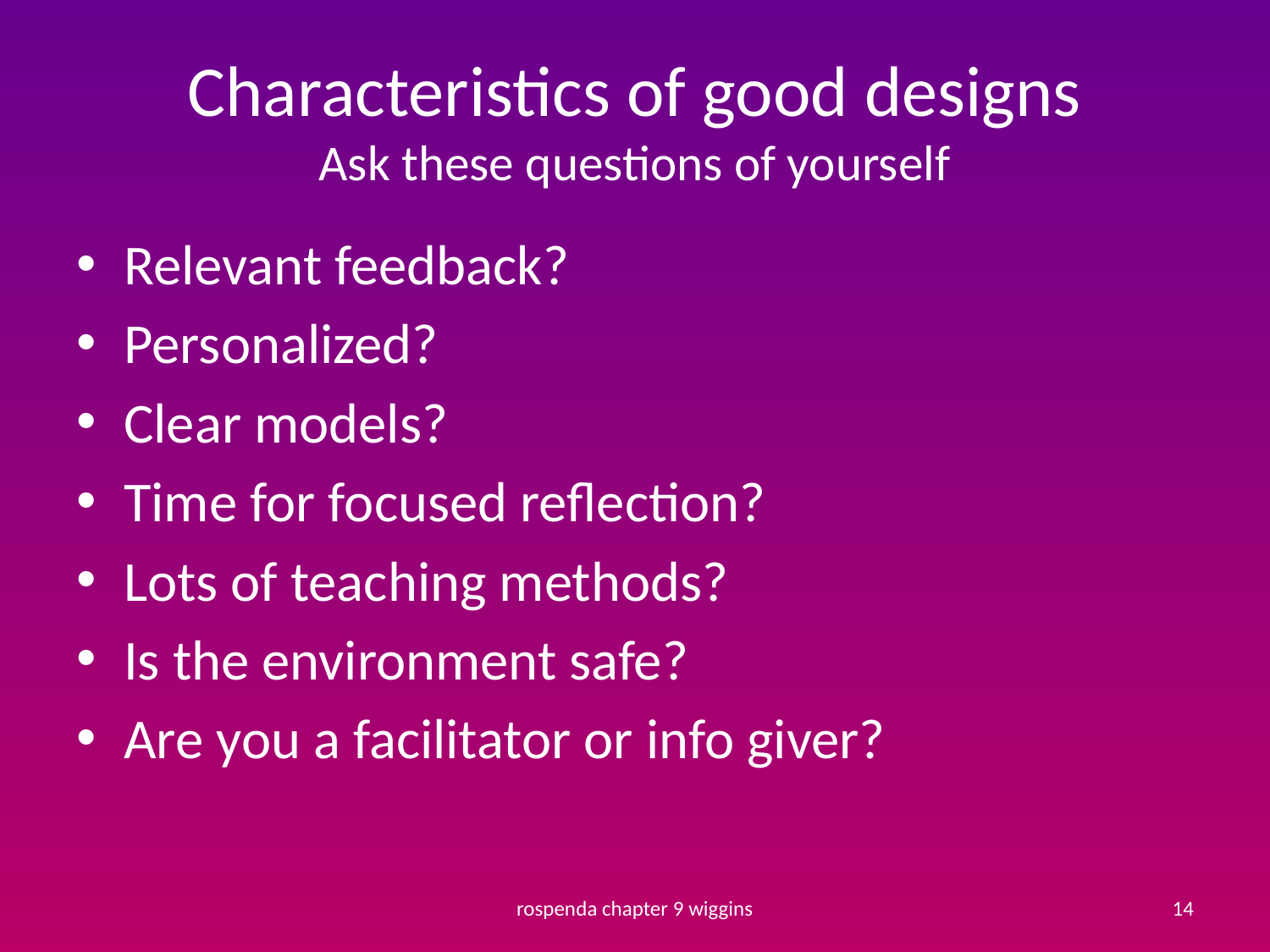

# Characteristics of good designs Ask these questions of yourself
Relevant feedback?
Personalized?
Clear models?
Time for focused reflection?
Lots of teaching methods?
Is the environment safe?
Are you a facilitator or info giver?

rospenda chapter 9 wiggins
14